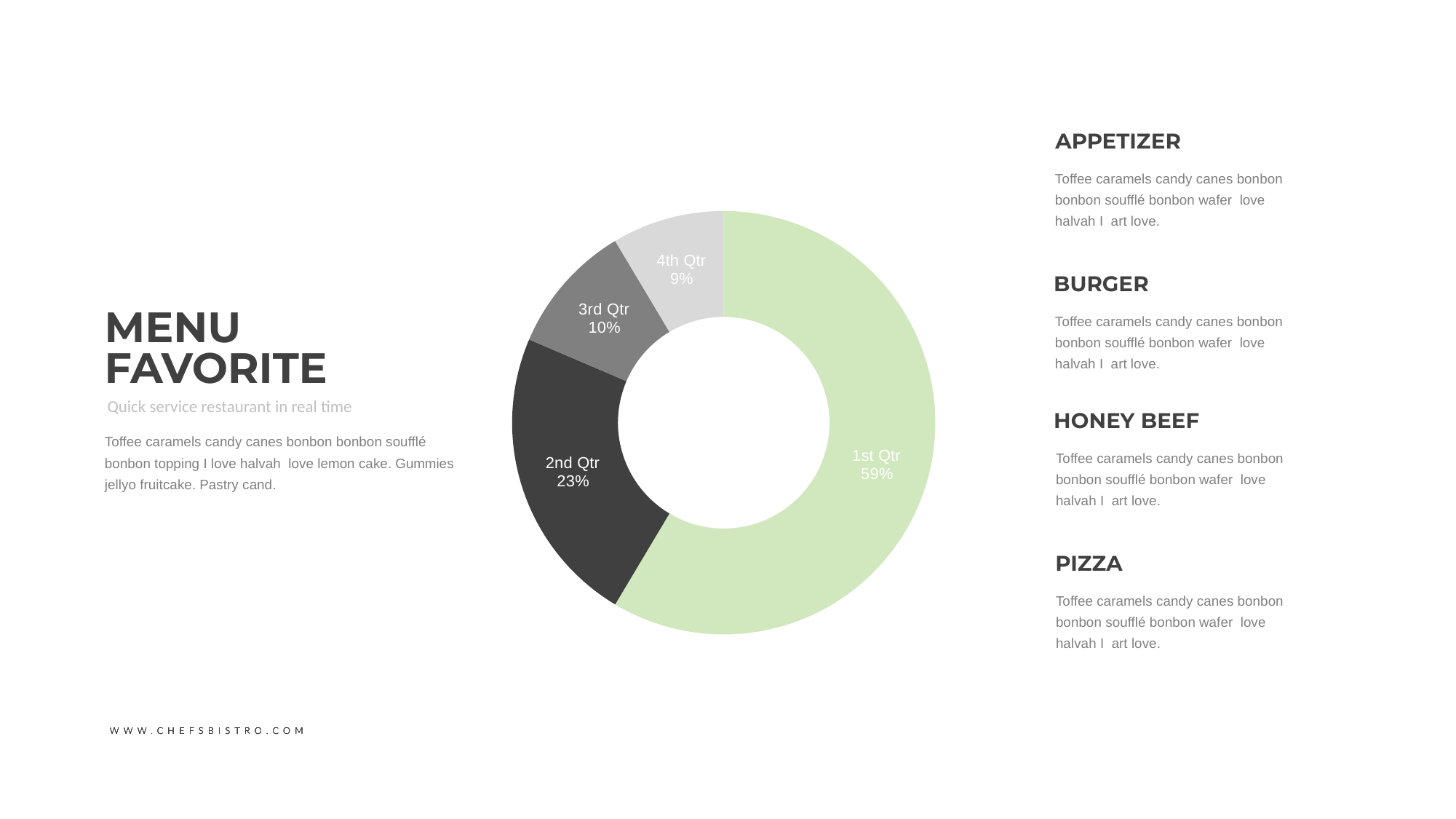

APPETIZER
Toffee caramels candy canes bonbon bonbon soufflé bonbon wafer  love halvah I  art love.

### Chart

| Category | Sales |
|---|---|
| 1st Qtr | 8.2 |
| 2nd Qtr | 3.2 |
| 3rd Qtr | 1.4 |
| 4th Qtr | 1.2 |
BURGER
MENU
FAVORITE
Toffee caramels candy canes bonbon bonbon soufflé bonbon wafer  love halvah I  art love.

Quick service restaurant in real time
HONEY BEEF
Toffee caramels candy canes bonbon bonbon soufflé bonbon topping I love halvah  love lemon cake. Gummies jellyo fruitcake. Pastry cand.
Toffee caramels candy canes bonbon bonbon soufflé bonbon wafer  love halvah I  art love.
PIZZA
Toffee caramels candy canes bonbon bonbon soufflé bonbon wafer  love halvah I  art love.
WWW.CHEFSBISTRO.COM
WWW.CHEFSBISTRO.COM
WWW.CHEFSBISTRO.COM
WWW.CHEFSBISTRO.COM
WWW.CHEFSBISTRO.COM